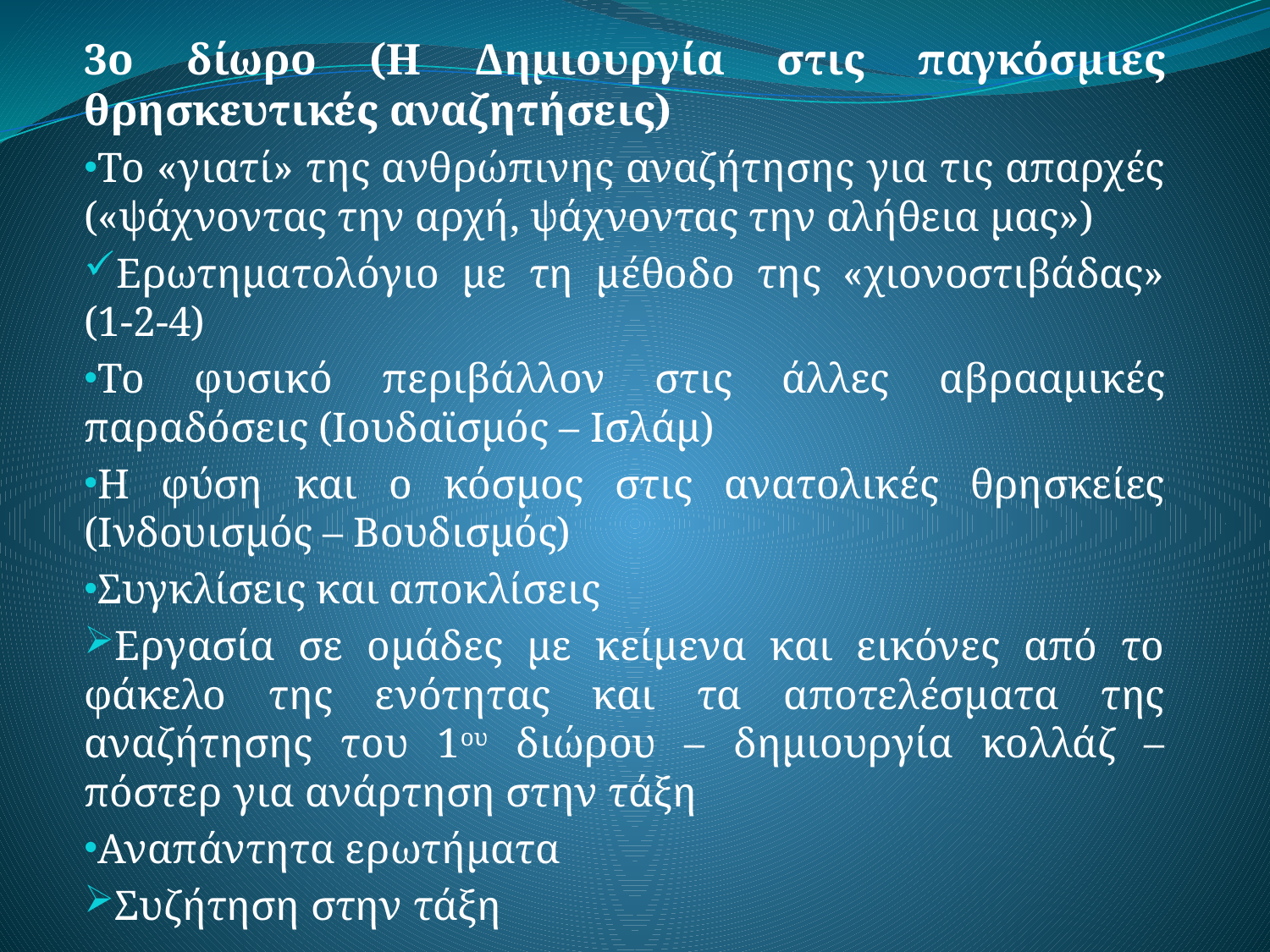

3ο δίωρο (Η Δημιουργία στις παγκόσμιες θρησκευτικές αναζητήσεις)
Το «γιατί» της ανθρώπινης αναζήτησης για τις απαρχές («ψάχνοντας την αρχή, ψάχνοντας την αλήθεια μας»)
Ερωτηματολόγιο με τη μέθοδο της «χιονοστιβάδας» (1-2-4)
Το φυσικό περιβάλλον στις άλλες αβρααμικές παραδόσεις (Ιουδαϊσμός – Ισλάμ)
Η φύση και ο κόσμος στις ανατολικές θρησκείες (Ινδουισμός – Βουδισμός)
Συγκλίσεις και αποκλίσεις
Εργασία σε ομάδες με κείμενα και εικόνες από το φάκελο της ενότητας και τα αποτελέσματα της αναζήτησης του 1ου διώρου – δημιουργία κολλάζ – πόστερ για ανάρτηση στην τάξη
Αναπάντητα ερωτήματα
Συζήτηση στην τάξη